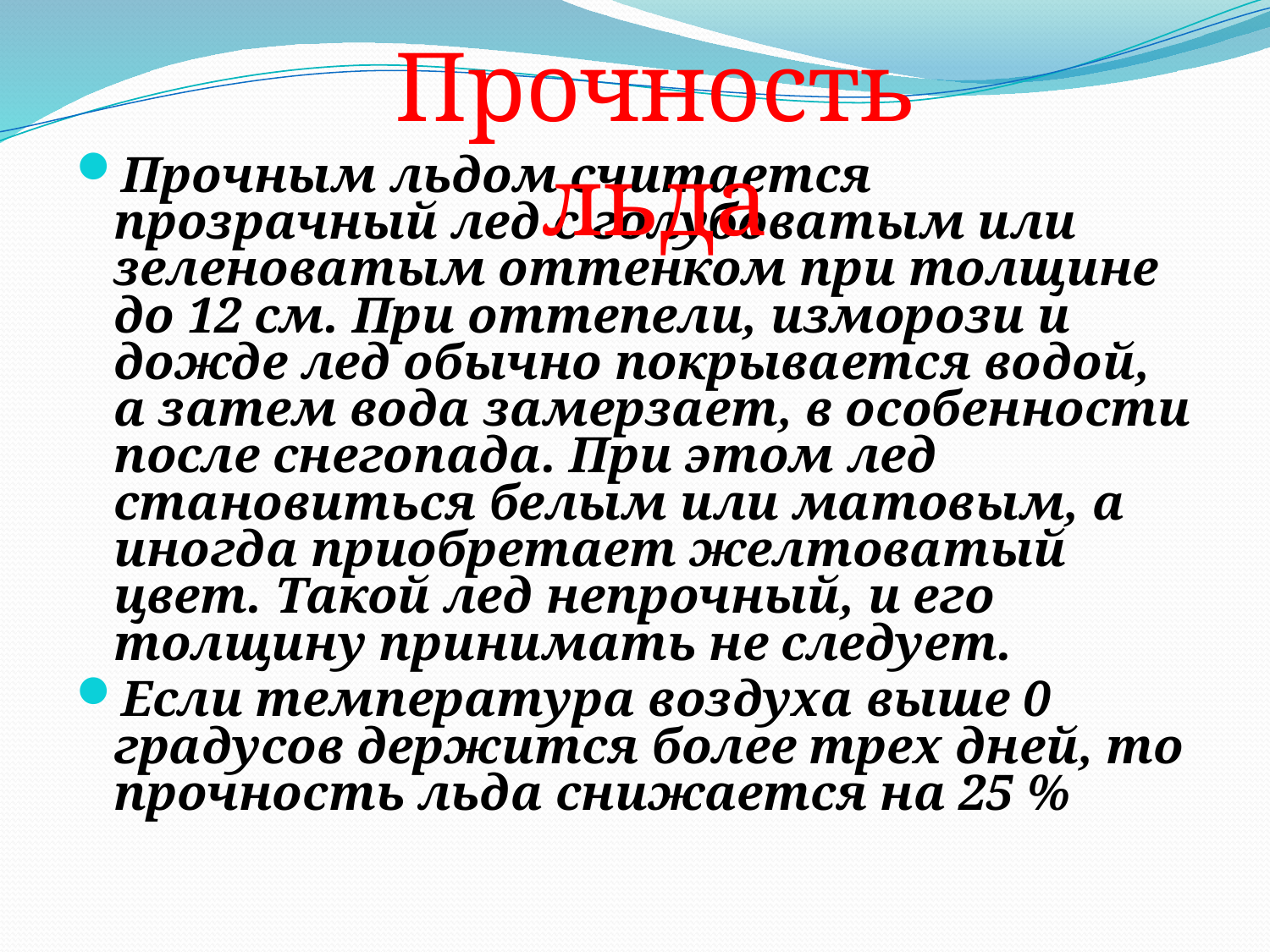

Прочность льда
Прочным льдом считается прозрачный лед с голубоватым или зеленоватым оттенком при толщине до 12 см. При оттепели, изморози и дожде лед обычно покрывается водой, а затем вода замерзает, в особенности после снегопада. При этом лед становиться белым или матовым, а иногда приобретает желтоватый цвет. Такой лед непрочный, и его толщину принимать не следует.
Если температура воздуха выше 0 градусов держится более трех дней, то прочность льда снижается на 25 %